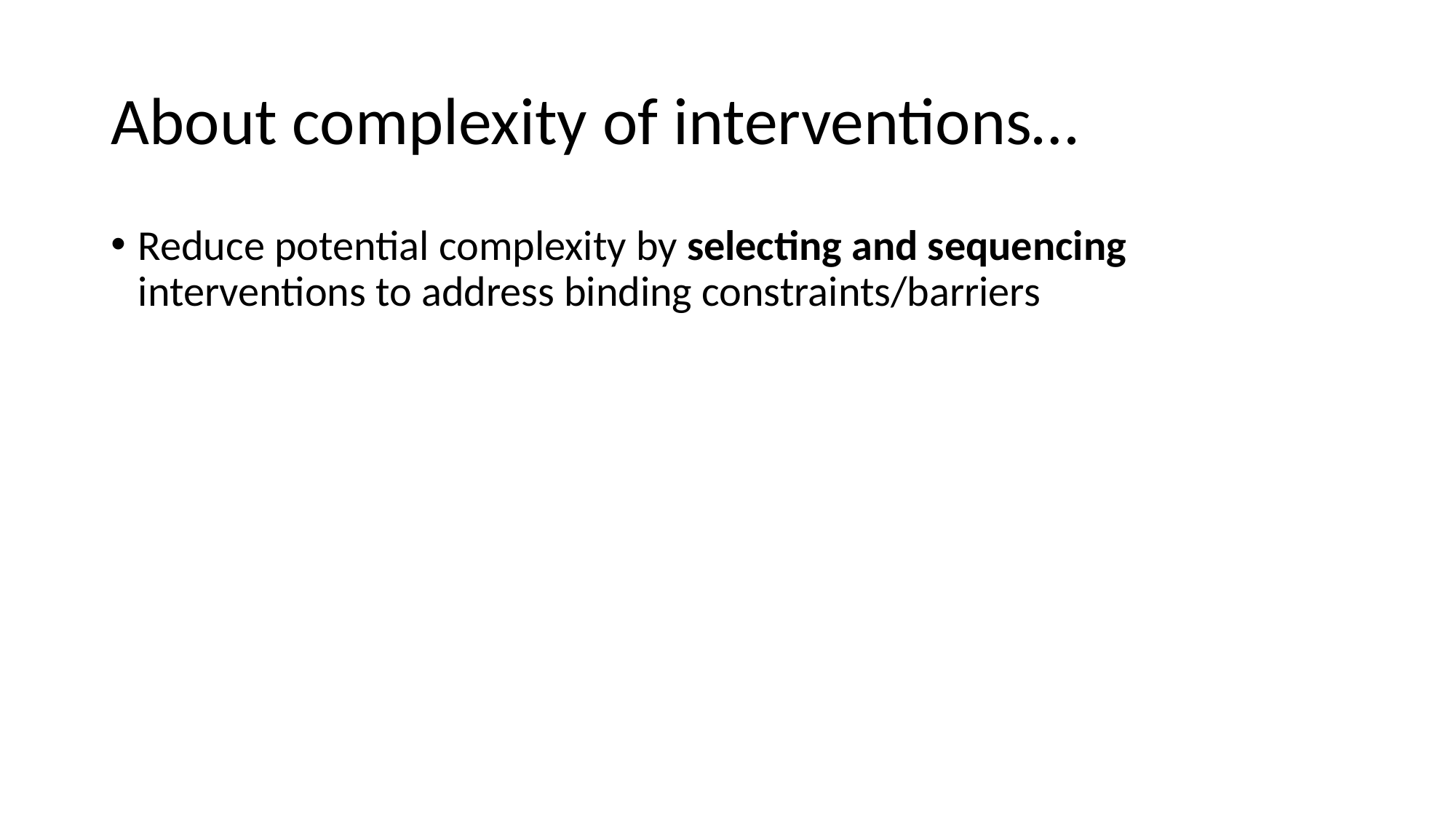

# About complexity of interventions…
Reduce potential complexity by selecting and sequencing interventions to address binding constraints/barriers